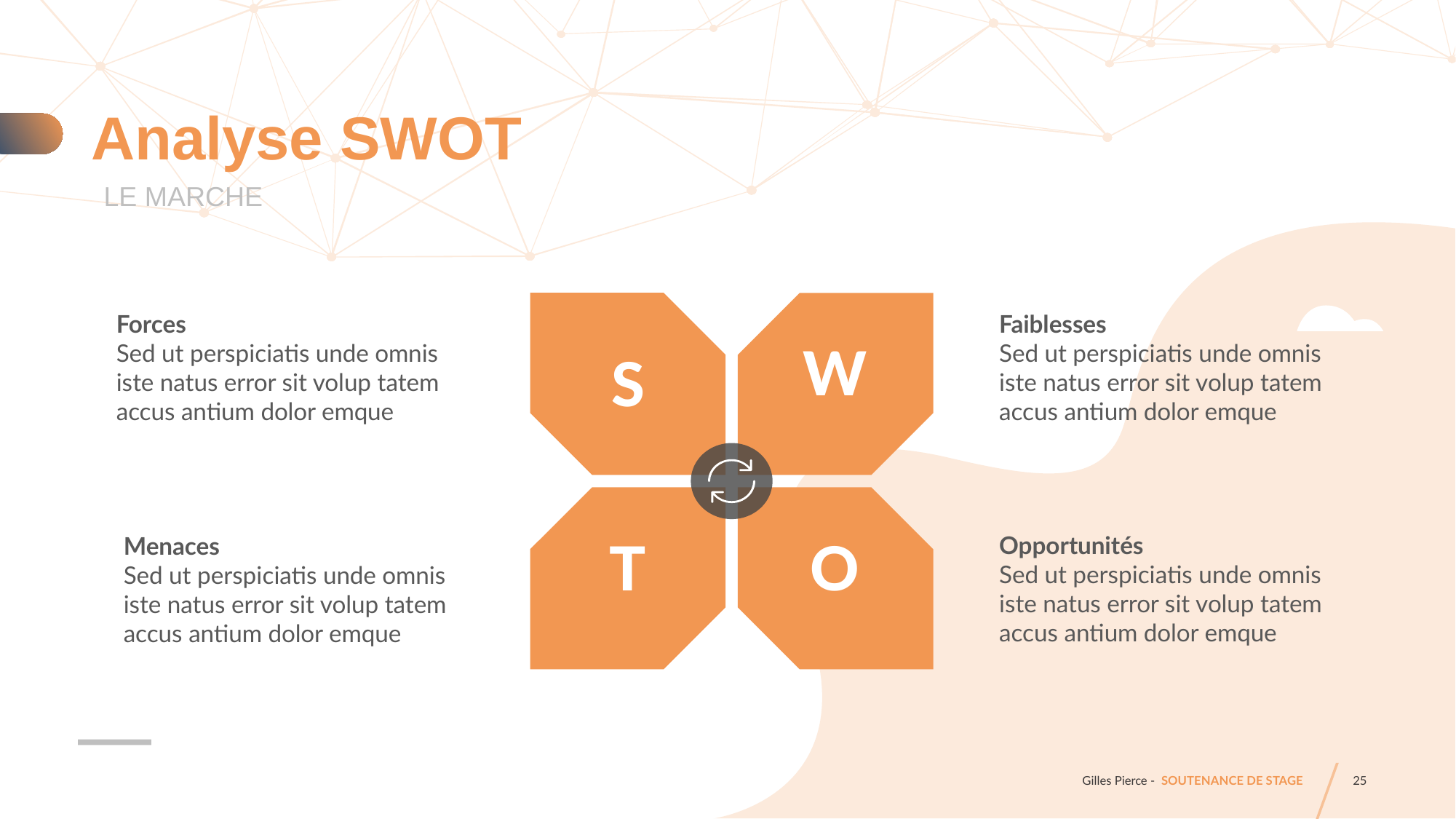

# Analyse SWOT
LE MARCHE

w
s

t
o

Forces
Sed ut perspiciatis unde omnis iste natus error sit volup tatem accus antium dolor emque
Faiblesses
Sed ut perspiciatis unde omnis iste natus error sit volup tatem accus antium dolor emque
Opportunités
Sed ut perspiciatis unde omnis iste natus error sit volup tatem accus antium dolor emque
Menaces
Sed ut perspiciatis unde omnis iste natus error sit volup tatem accus antium dolor emque